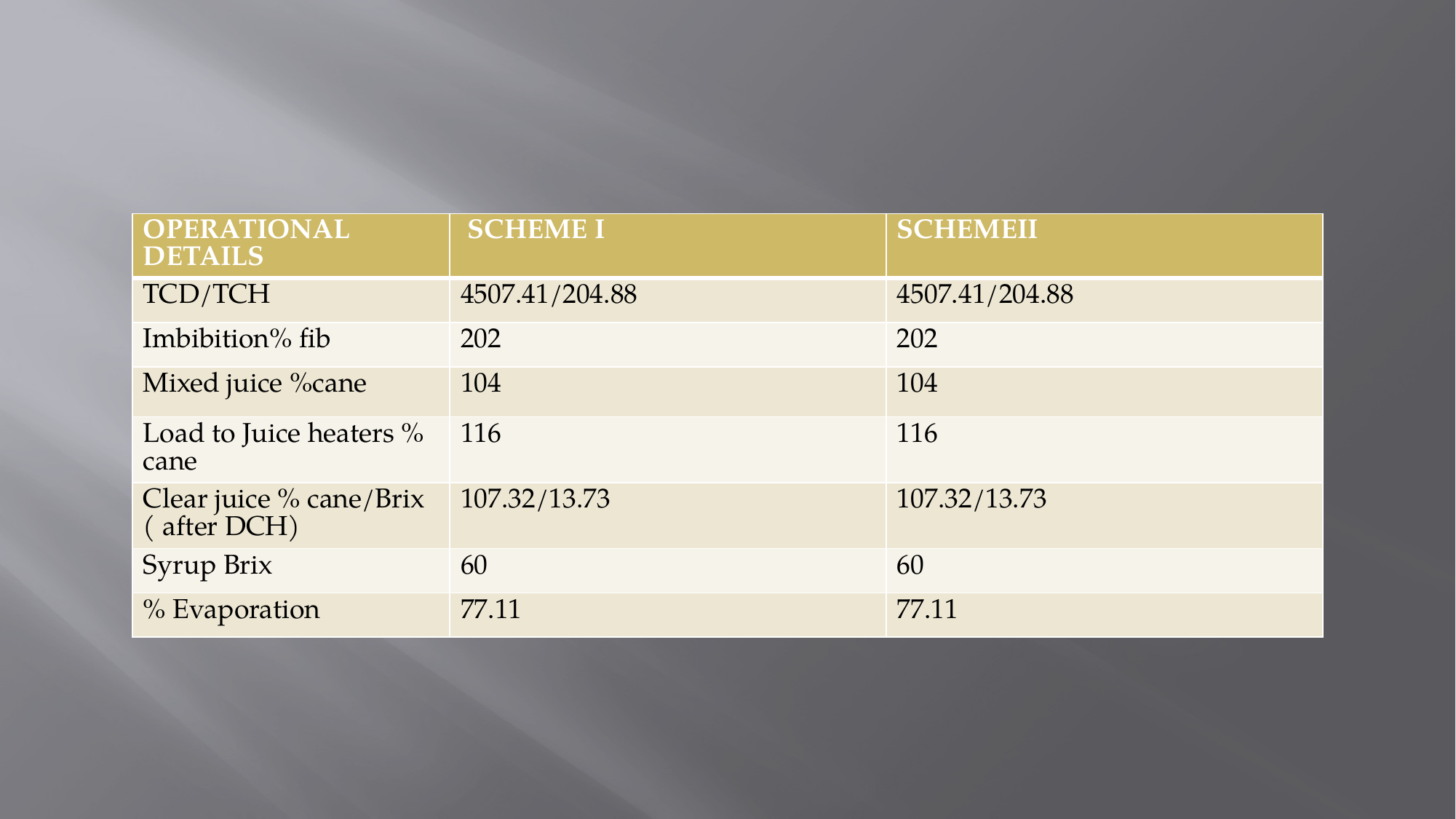

| OPERATIONAL DETAILS | SCHEME I | SCHEMEII |
| --- | --- | --- |
| TCD/TCH | 4507.41/204.88 | 4507.41/204.88 |
| Imbibition% fib | 202 | 202 |
| Mixed juice %cane | 104 | 104 |
| Load to Juice heaters % cane | 116 | 116 |
| Clear juice % cane/Brix ( after DCH) | 107.32/13.73 | 107.32/13.73 |
| Syrup Brix | 60 | 60 |
| % Evaporation | 77.11 | 77.11 |